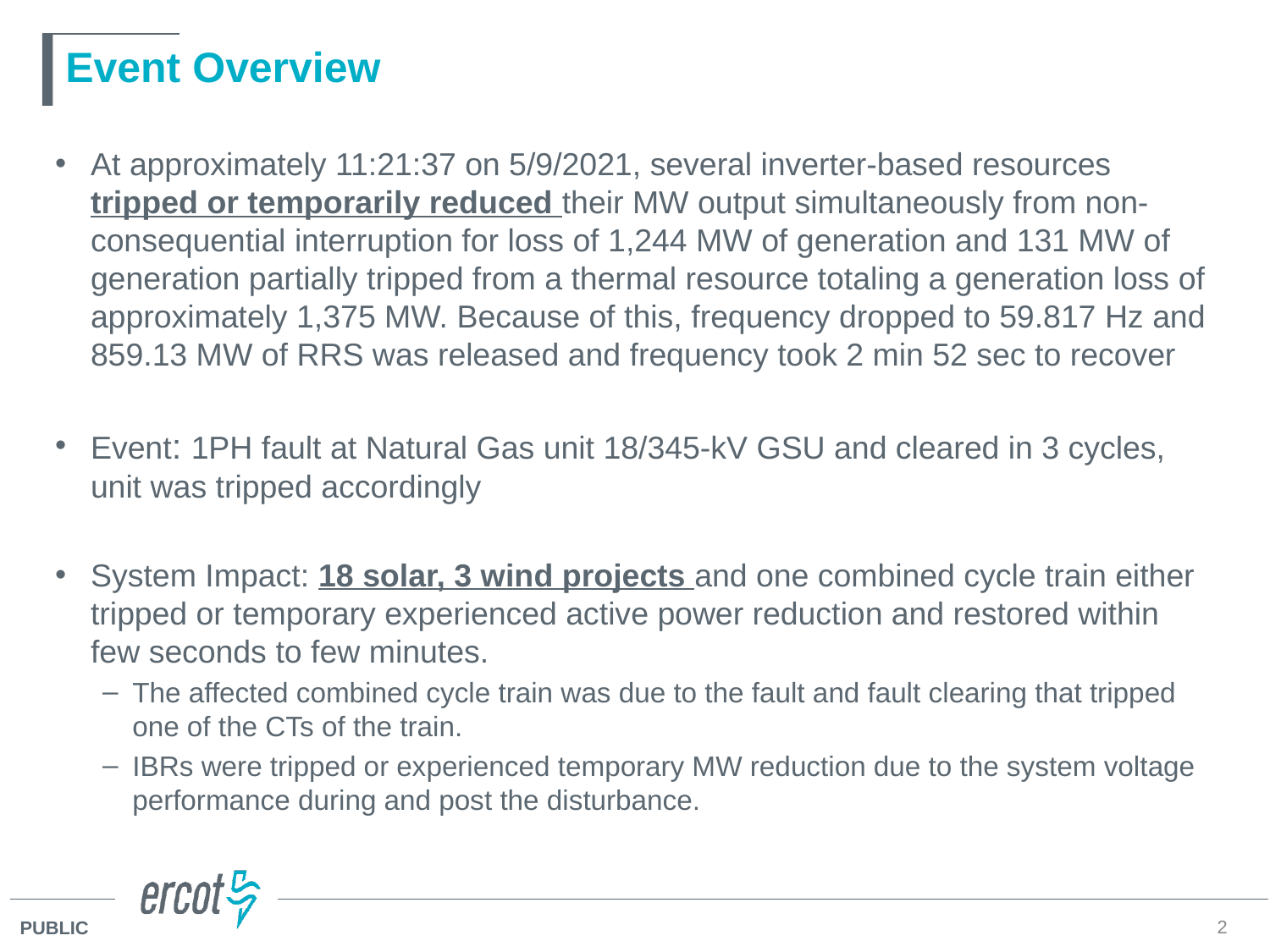

# Event Overview
At approximately 11:21:37 on 5/9/2021, several inverter-based resources tripped or temporarily reduced their MW output simultaneously from non-consequential interruption for loss of 1,244 MW of generation and 131 MW of generation partially tripped from a thermal resource totaling a generation loss of approximately 1,375 MW. Because of this, frequency dropped to 59.817 Hz and 859.13 MW of RRS was released and frequency took 2 min 52 sec to recover

Event: 1PH fault at Natural Gas unit 18/345-kV GSU and cleared in 3 cycles, unit was tripped accordingly

System Impact: 18 solar, 3 wind projects and one combined cycle train either tripped or temporary experienced active power reduction and restored within few seconds to few minutes.
The affected combined cycle train was due to the fault and fault clearing that tripped one of the CTs of the train.
IBRs were tripped or experienced temporary MW reduction due to the system voltage performance during and post the disturbance.
2